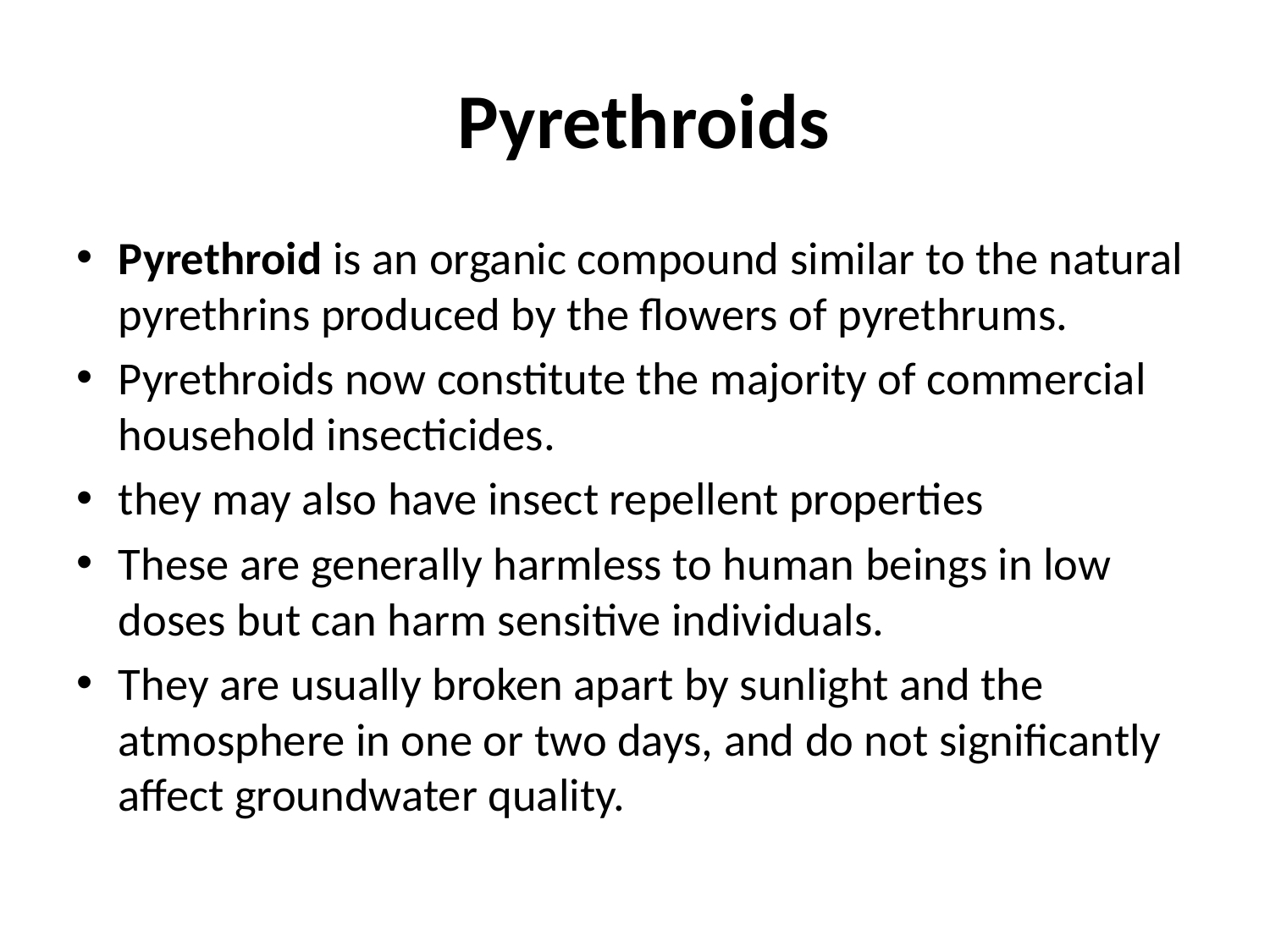

# Pyrethroids
Pyrethroid is an organic compound similar to the natural pyrethrins produced by the flowers of pyrethrums.
Pyrethroids now constitute the majority of commercial household insecticides.
they may also have insect repellent properties
These are generally harmless to human beings in low doses but can harm sensitive individuals.
They are usually broken apart by sunlight and the atmosphere in one or two days, and do not significantly affect groundwater quality.